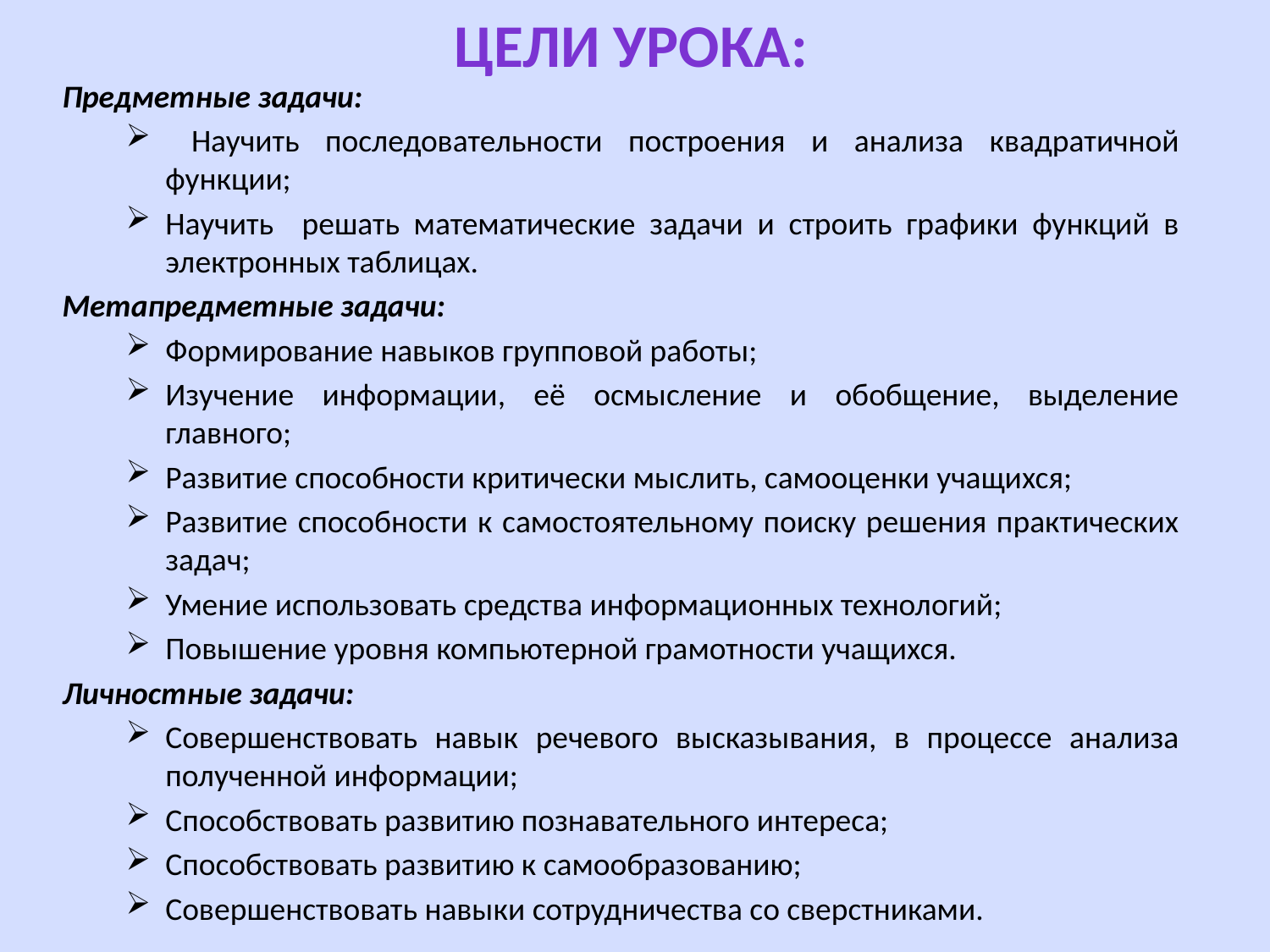

# Цели урока:
Предметные задачи:
 Научить последовательности построения и анализа квадратичной функции;
Научить  решать математические задачи и строить графики функций в электронных таблицах.
Метапредметные задачи:
Формирование навыков групповой работы;
Изучение информации, её осмысление и обобщение, выделение главного;
Развитие способности критически мыслить, самооценки учащихся;
Развитие способности к самостоятельному поиску решения практических задач;
Умение использовать средства информационных технологий;
Повышение уровня компьютерной грамотности учащихся.
Личностные задачи:
Совершенствовать навык речевого высказывания, в процессе анализа полученной информации;
Способствовать развитию познавательного интереса;
Способствовать развитию к самообразованию;
Совершенствовать навыки сотрудничества со сверстниками.